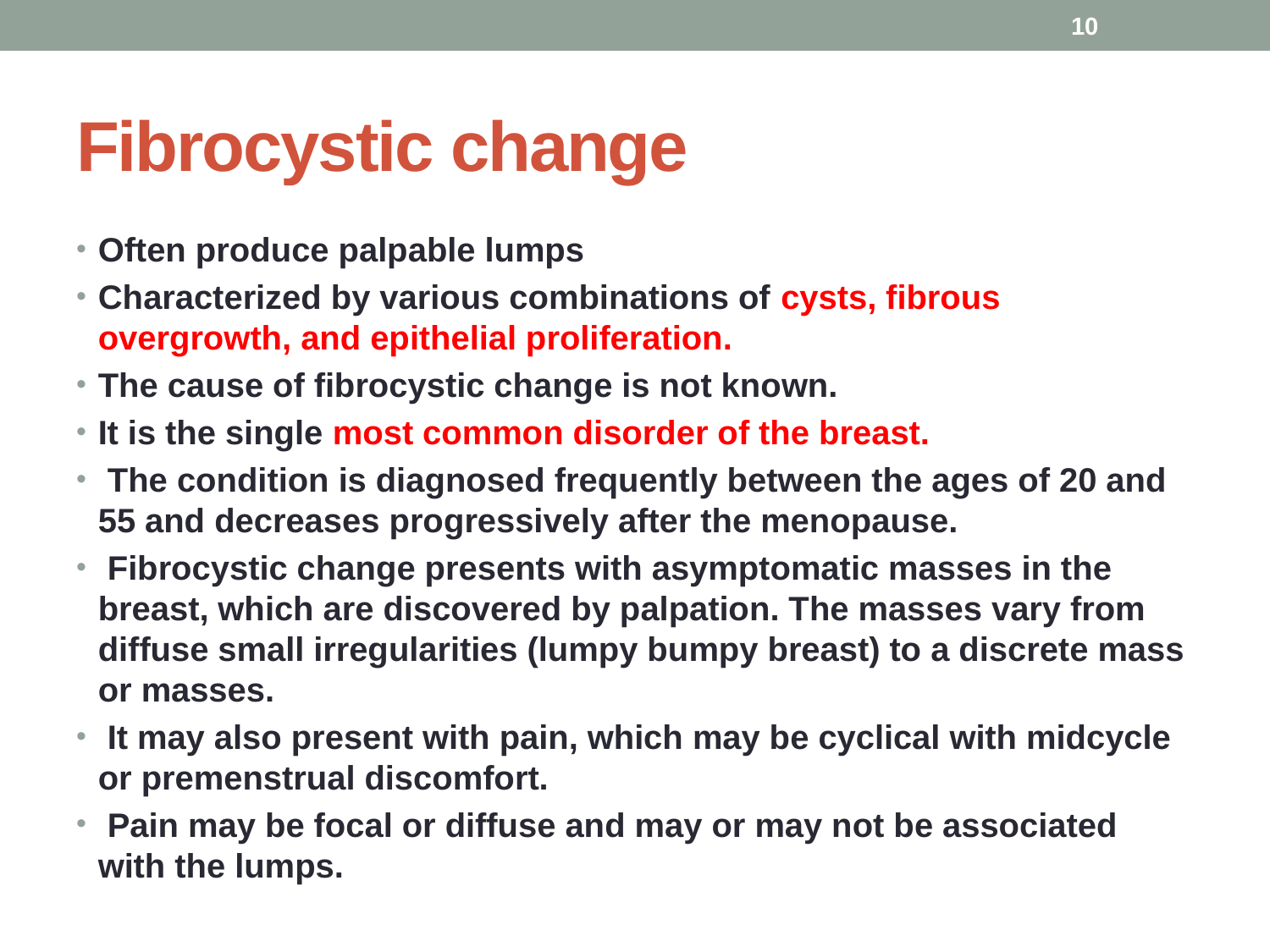

10
# Fibrocystic change
Often produce palpable lumps
Characterized by various combinations of cysts, fibrous overgrowth, and epithelial proliferation.
The cause of fibrocystic change is not known.
It is the single most common disorder of the breast.
 The condition is diagnosed frequently between the ages of 20 and 55 and decreases progressively after the menopause.
 Fibrocystic change presents with asymptomatic masses in the breast, which are discovered by palpation. The masses vary from diffuse small irregularities (lumpy bumpy breast) to a discrete mass or masses.
 It may also present with pain, which may be cyclical with midcycle or premenstrual discomfort.
 Pain may be focal or diffuse and may or may not be associated with the lumps.